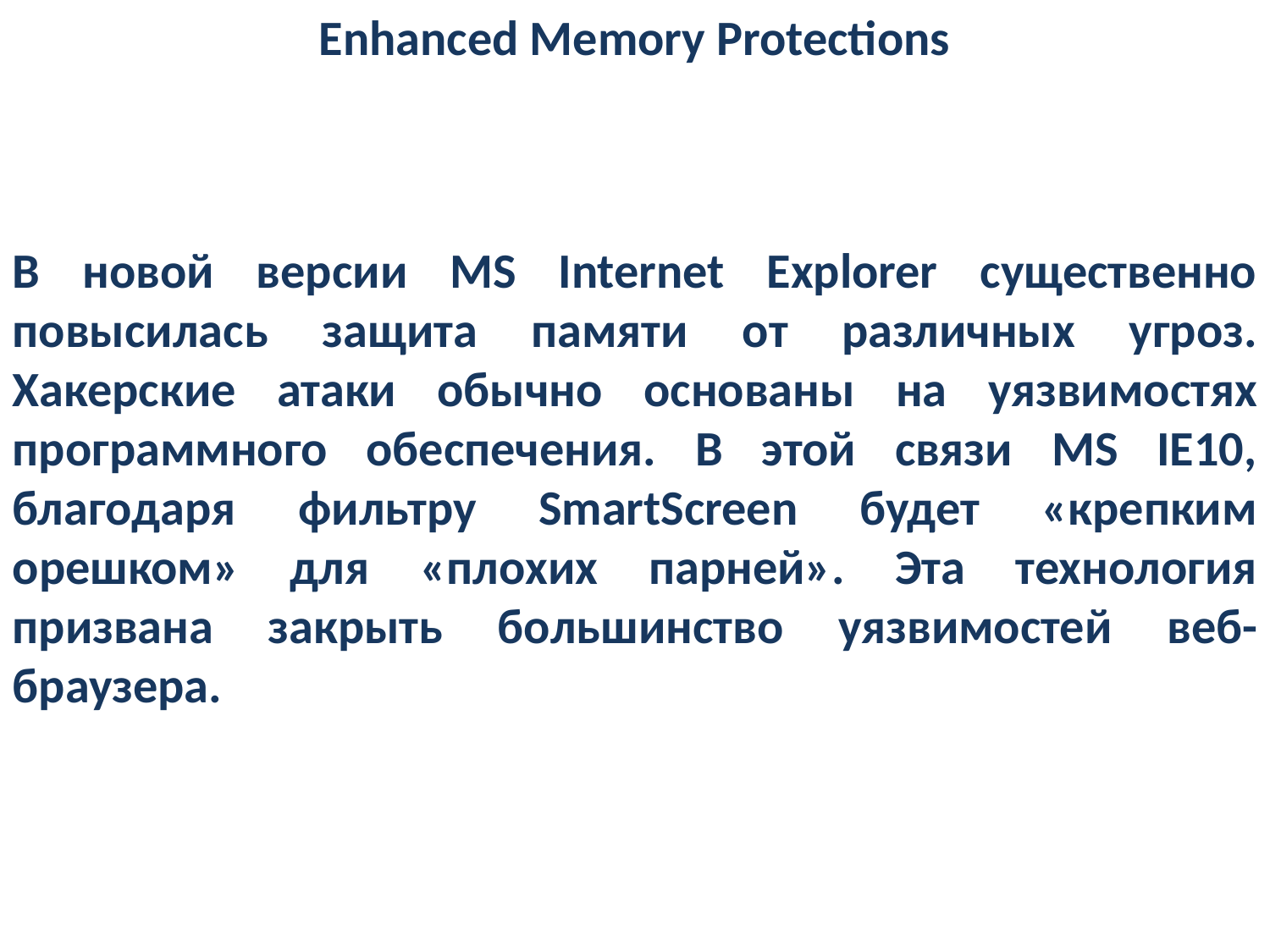

Enhanced Memory Protections
В новой версии MS Internet Explorer существенно повысилась защита памяти от различных угроз. Хакерские атаки обычно основаны на уязвимостях программного обеспечения. В этой связи MS IE10, благодаря фильтру SmartScreen будет «крепким орешком» для «плохих парней». Эта технология призвана закрыть большинство уязвимостей веб-браузера.